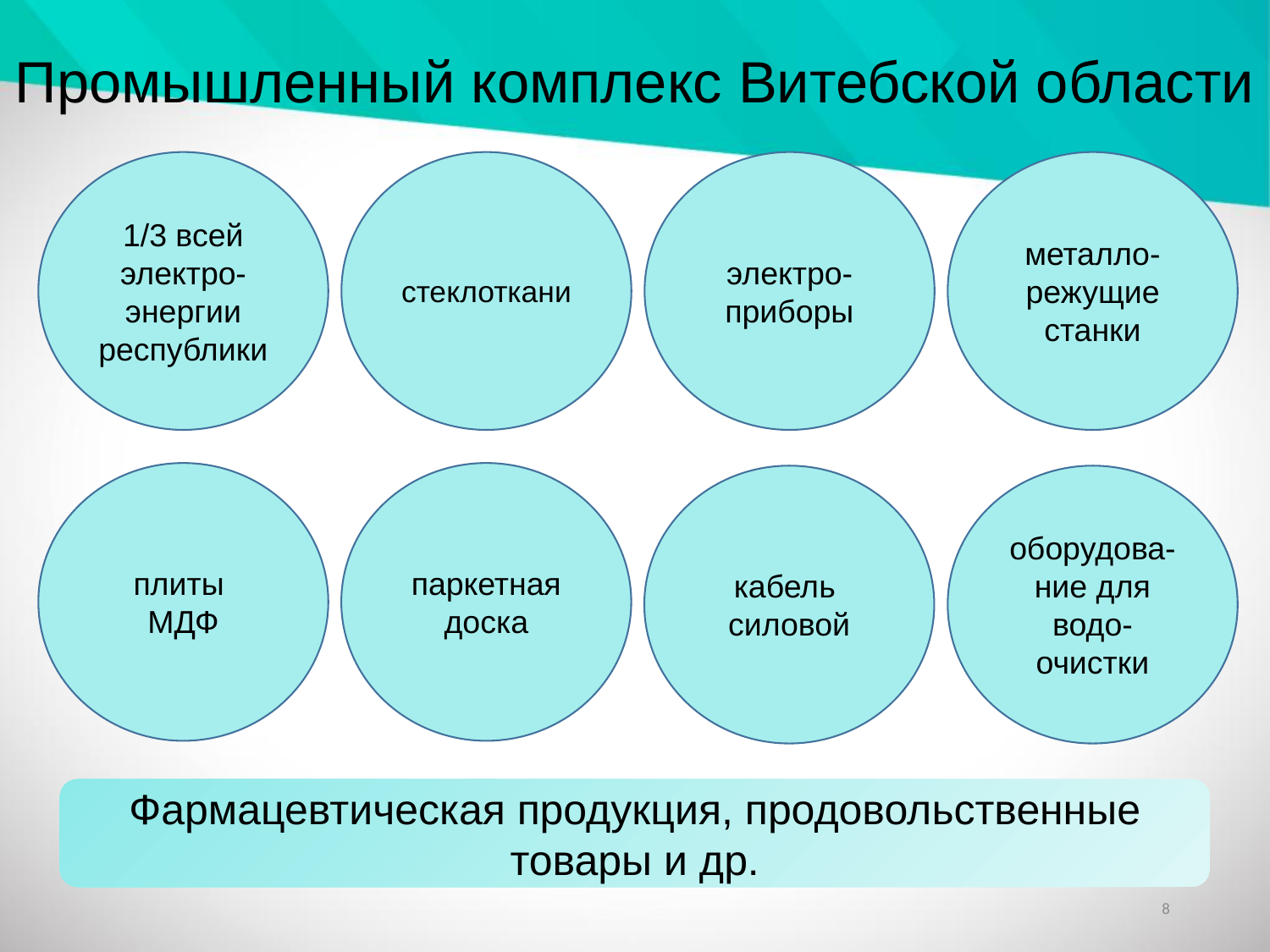

Промышленный комплекс Витебской области
1/3 всей электро-энергии республики
стеклоткани
электро-приборы
металло-режущие станки
плиты
МДФ
паркетная доска
кабель
силовой
оборудова-ние для водо-очистки
Фармацевтическая продукция, продовольственные товары и др.
8